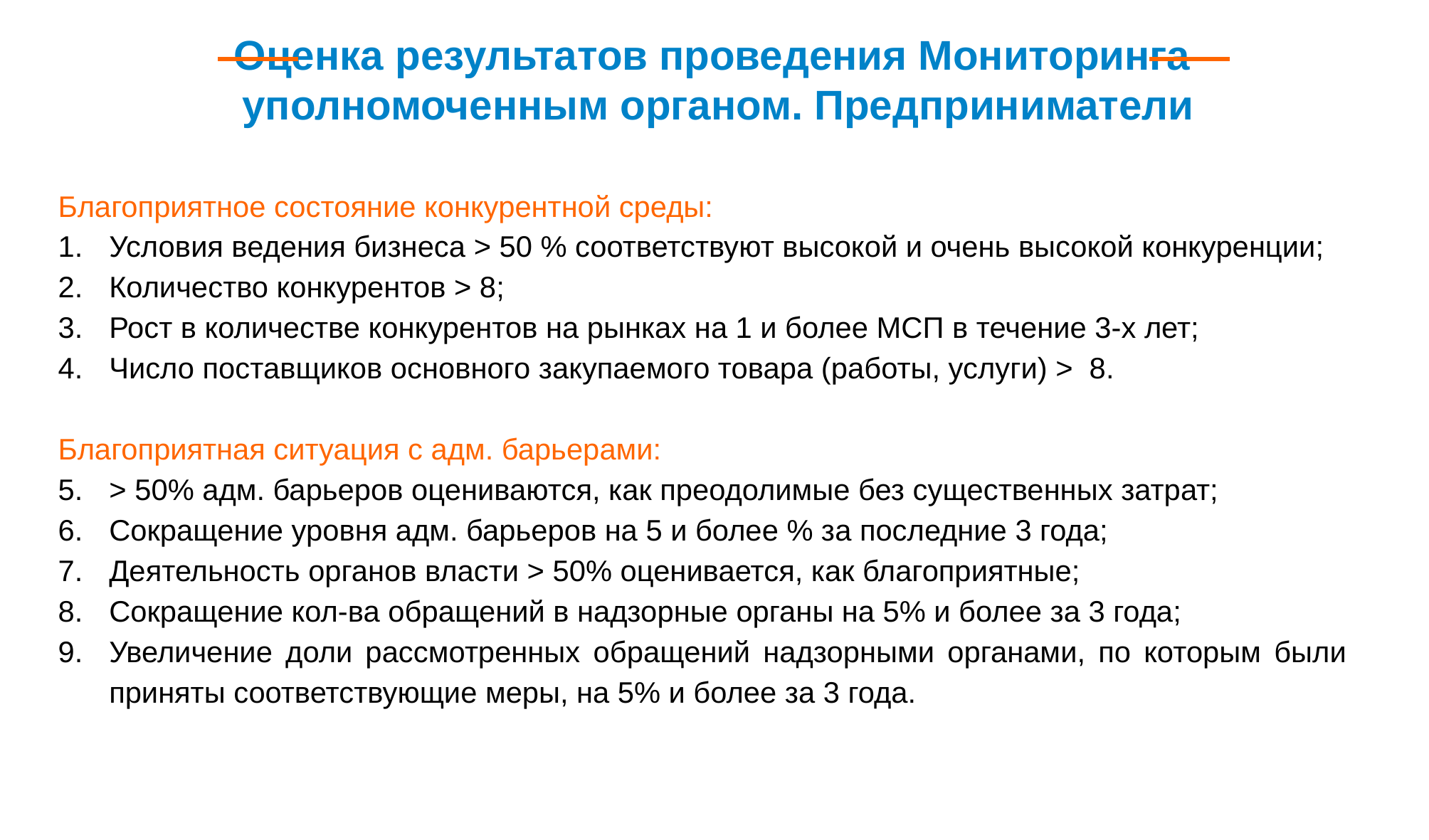

Оценка результатов проведения Мониторинга
уполномоченным органом. Предприниматели

Благоприятное состояние конкурентной среды:
Условия ведения бизнеса > 50 % соответствуют высокой и очень высокой конкуренции;
Количество конкурентов > 8;
Рост в количестве конкурентов на рынках на 1 и более МСП в течение 3-х лет;
Число поставщиков основного закупаемого товара (работы, услуги) >  8.

Благоприятная ситуация с адм. барьерами:
> 50% адм. барьеров оцениваются, как преодолимые без существенных затрат;
Сокращение уровня адм. барьеров на 5 и более % за последние 3 года;
Деятельность органов власти > 50% оценивается, как благоприятные;
Сокращение кол-ва обращений в надзорные органы на 5% и более за 3 года;
Увеличение доли рассмотренных обращений надзорными органами, по которым были приняты соответствующие меры, на 5% и более за 3 года.